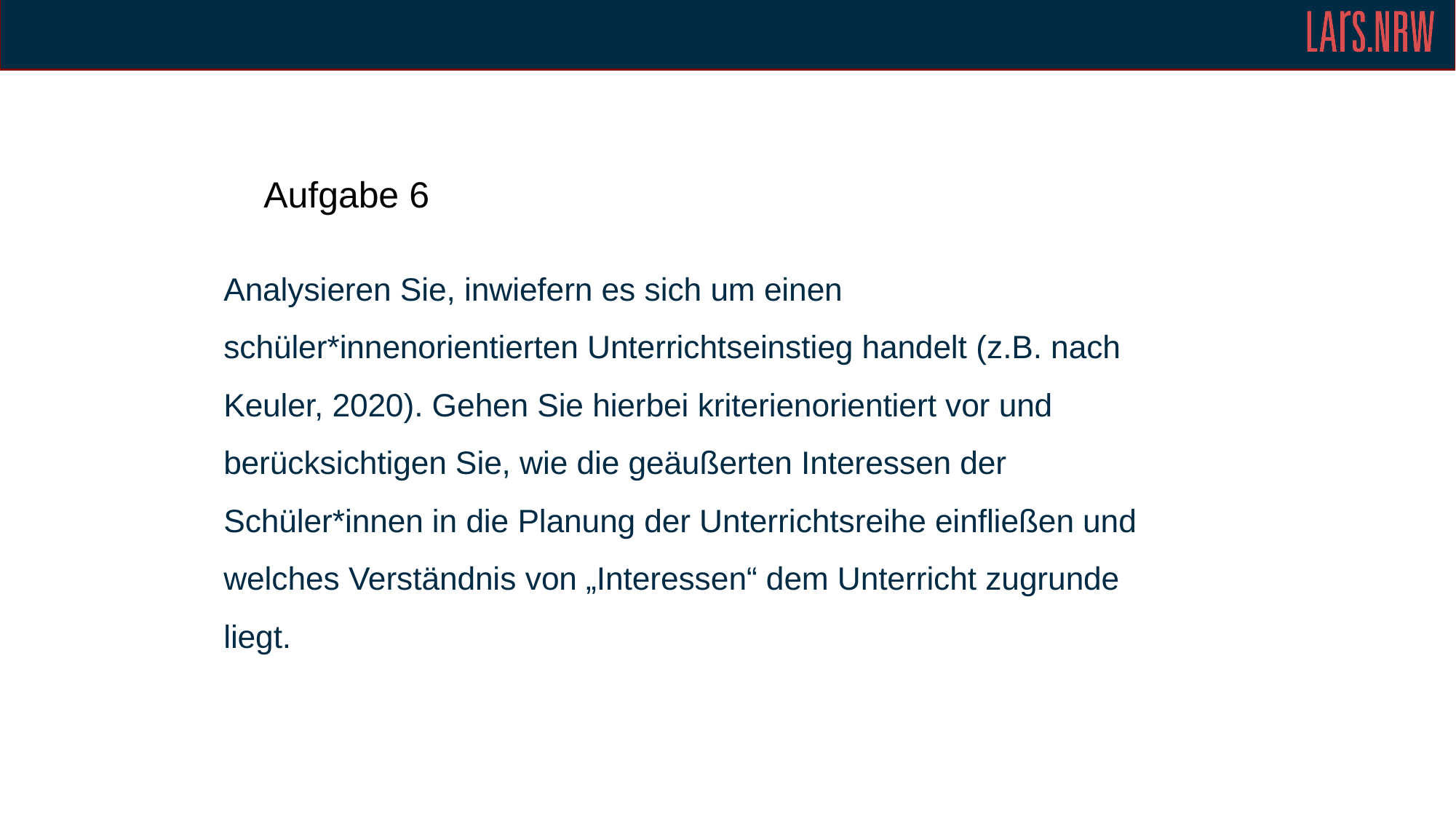

# Aufgabe 6
Analysieren Sie, inwiefern es sich um einen schüler*innenorientierten Unterrichtseinstieg handelt (z.B. nach Keuler, 2020). Gehen Sie hierbei kriterienorientiert vor und berücksichtigen Sie, wie die geäußerten Interessen der Schüler*innen in die Planung der Unterrichtsreihe einfließen und welches Verständnis von „Interessen“ dem Unterricht zugrunde liegt.